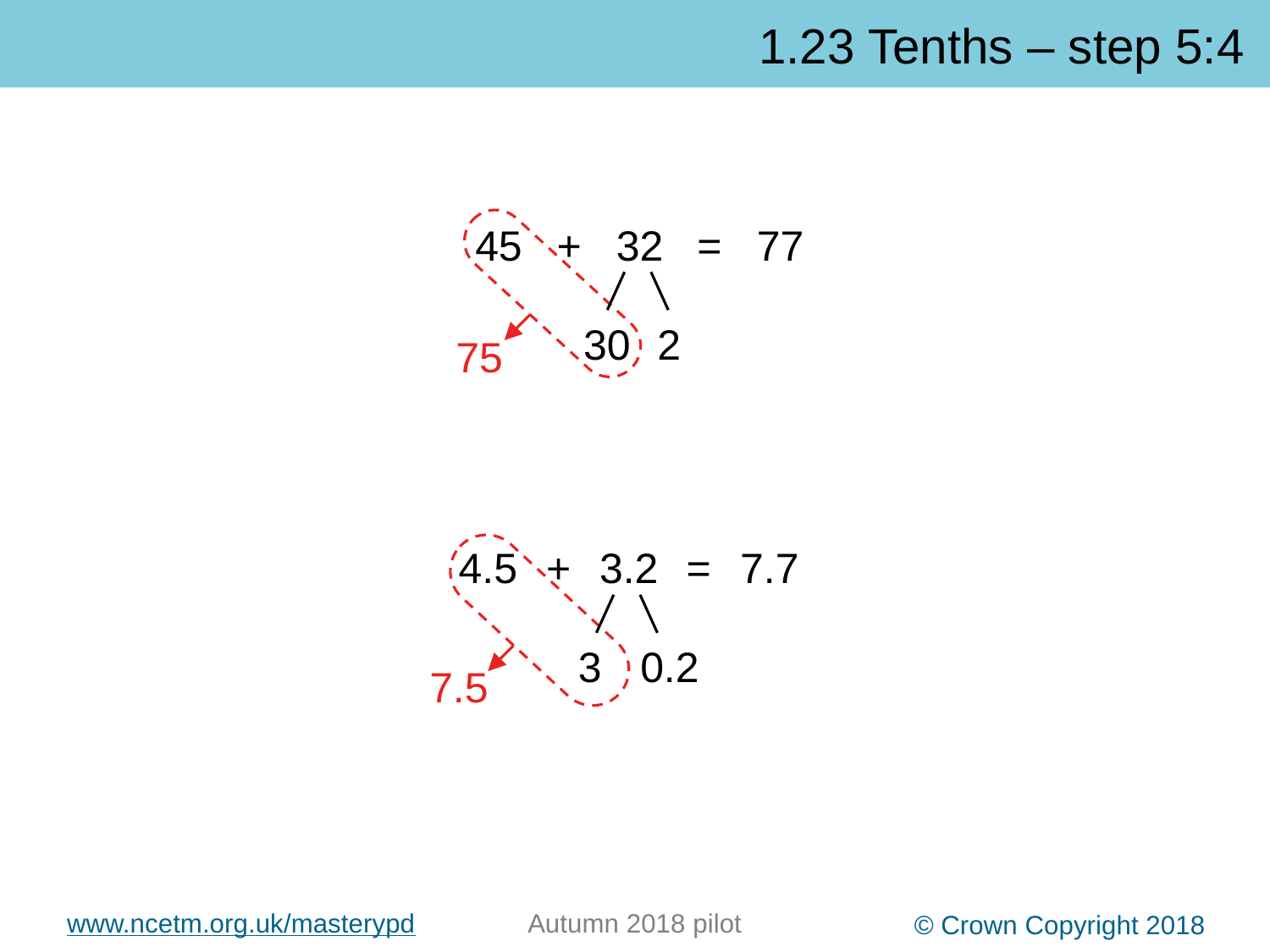

1.23 Tenths – step 5:4
+
32
=
77
45

30
2
75
+
3.2
4.5
=
7.7

3
0.2
7.5